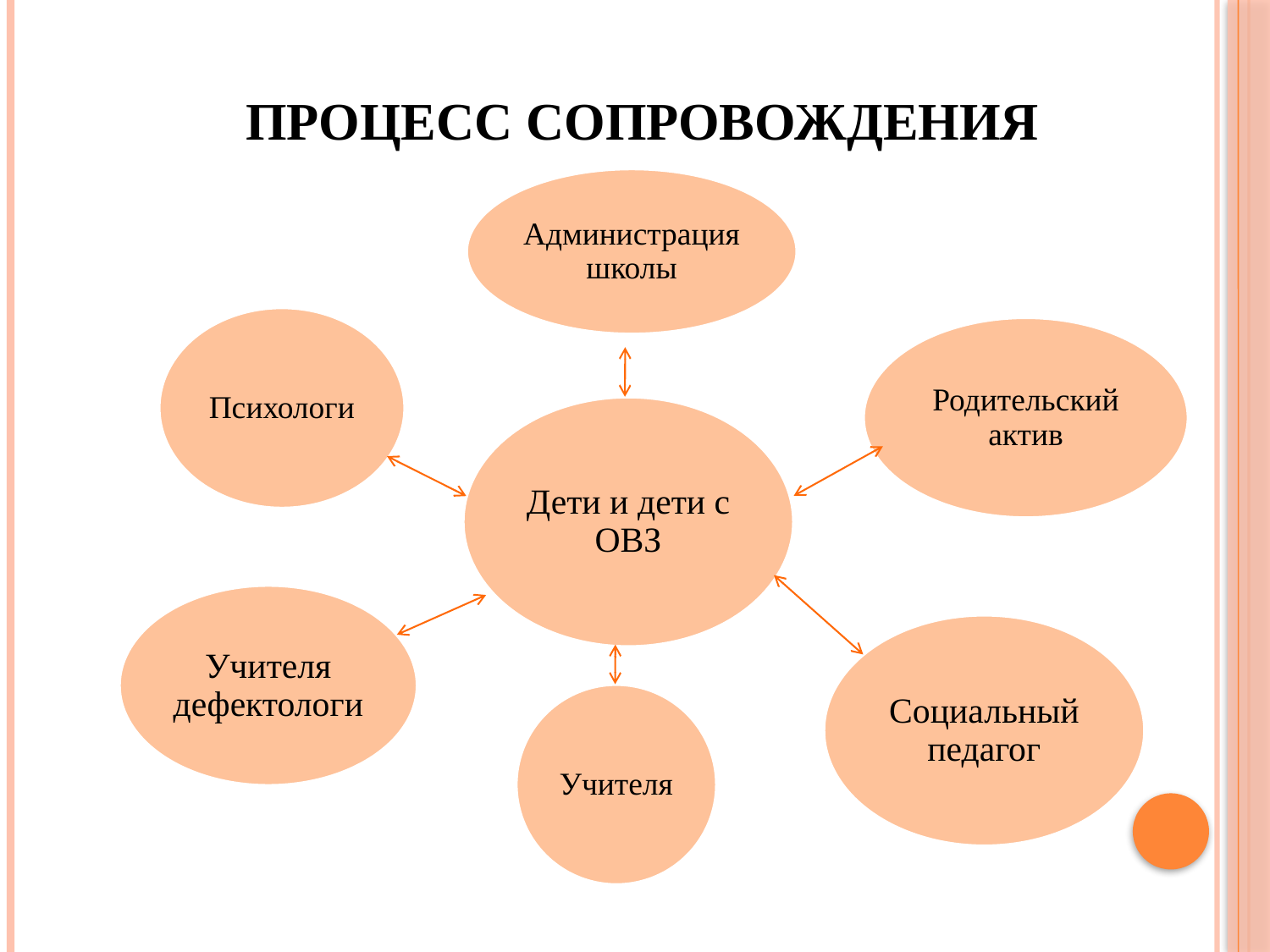

# Процесс сопровождения
Дети и дети с ОВЗ
Администрация школы
Родительский актив
Социальный педагог
Учителя
Учителя дефектологи
Психологи